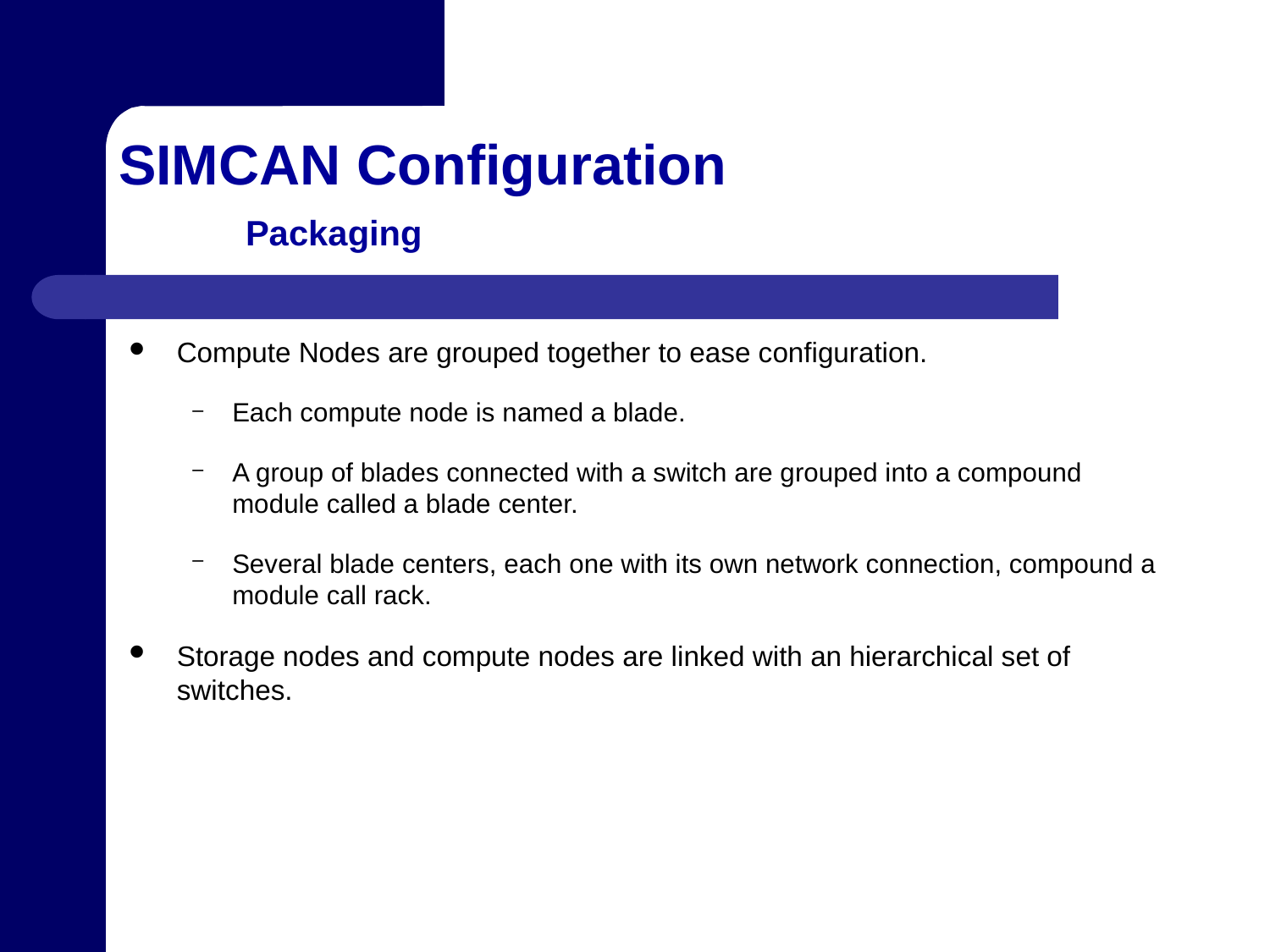

# SIMCAN Configuration Packaging
Compute Nodes are grouped together to ease configuration.
Each compute node is named a blade.
A group of blades connected with a switch are grouped into a compound module called a blade center.
Several blade centers, each one with its own network connection, compound a module call rack.
Storage nodes and compute nodes are linked with an hierarchical set of switches.